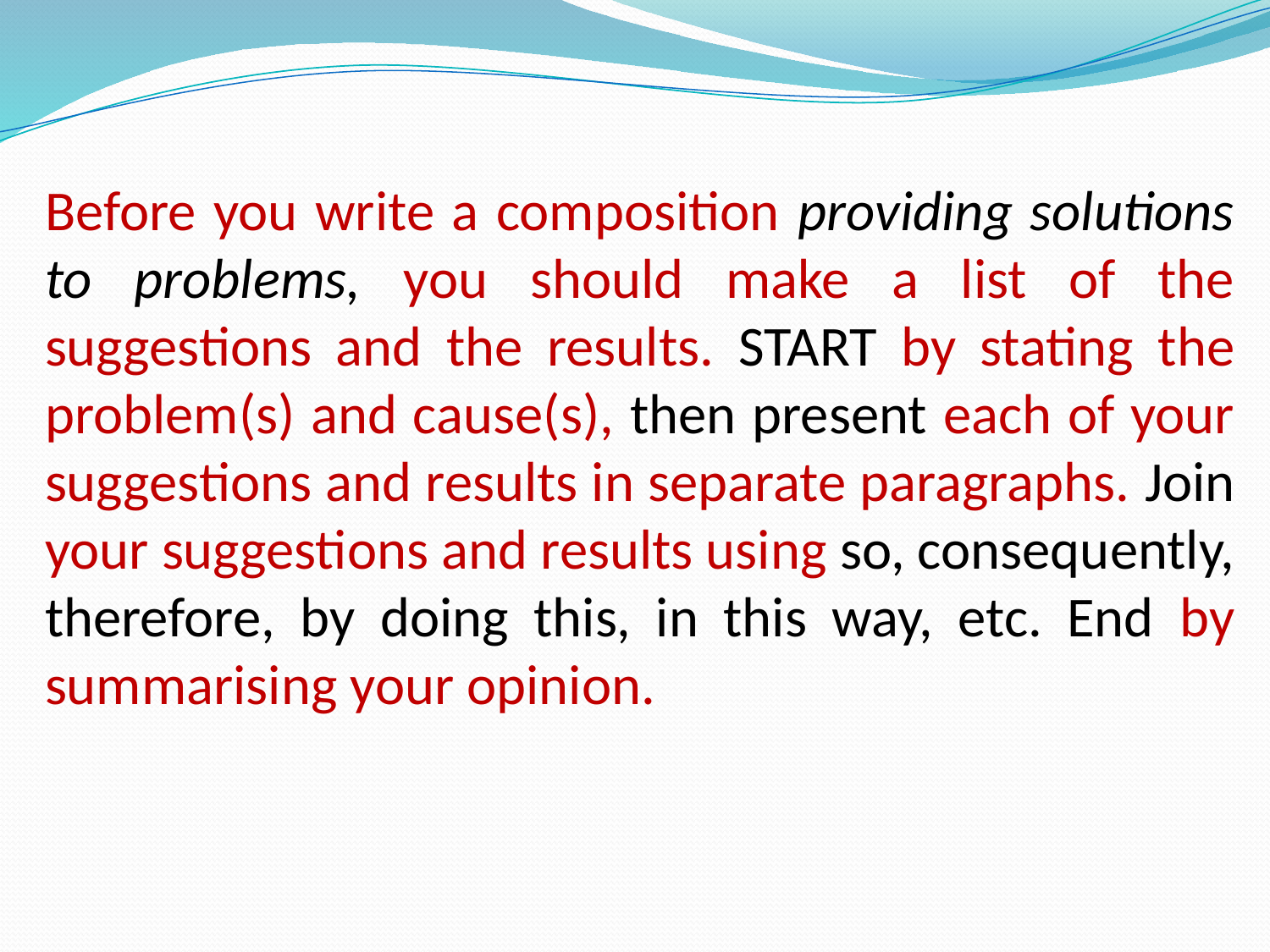

# Before you write a composition providing solutions to problems, you should make a list of the suggestions and the results. START by stating the problem(s) and cause(s), then present each of your suggestions and results in separate paragraphs. Join your suggestions and results using so, consequently, therefore, by doing this, in this way, etc. End by summarising your opinion.